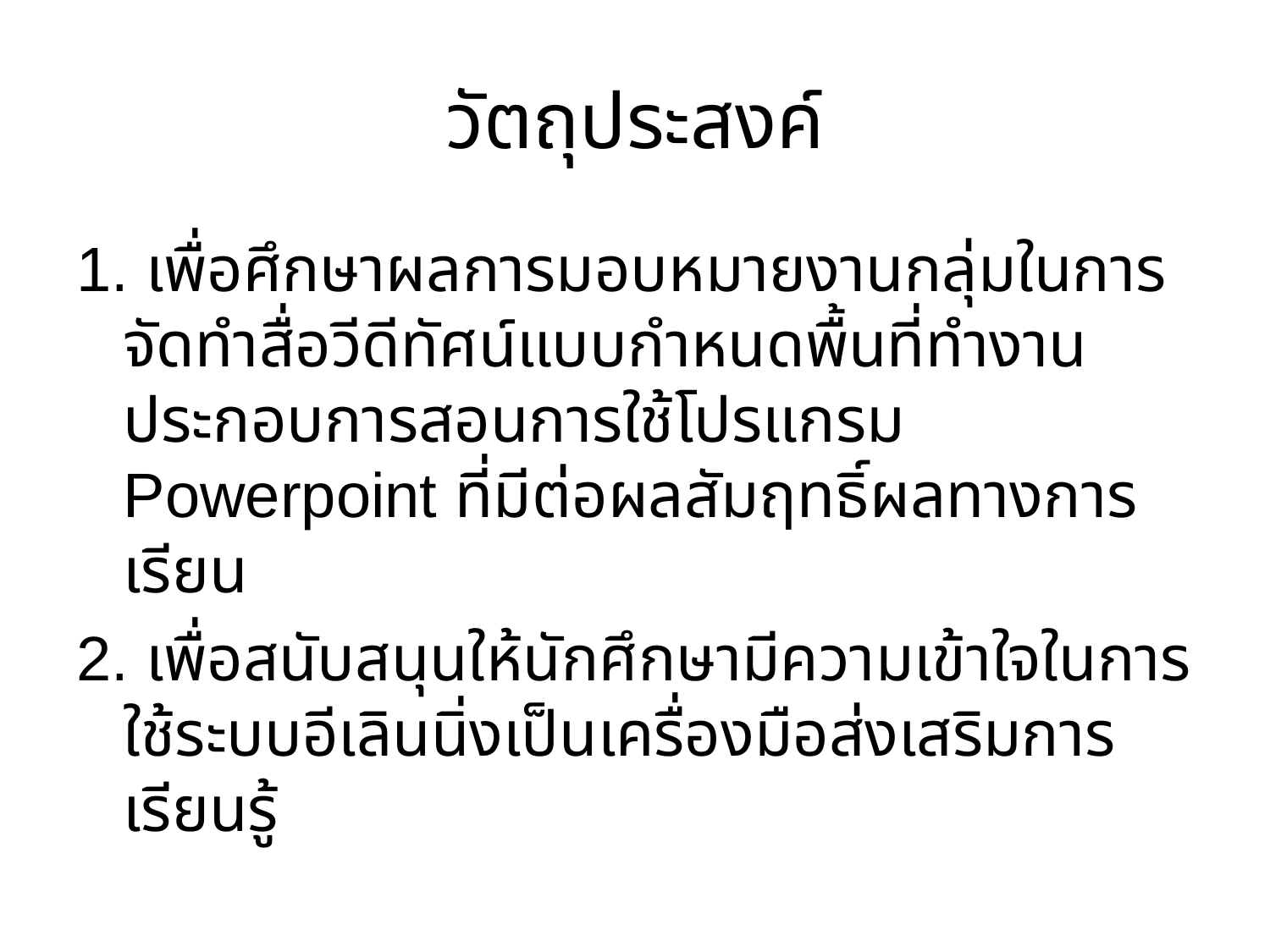

# วัตถุประสงค์
1. เพื่อศึกษาผลการมอบหมายงานกลุ่มในการจัดทำสื่อวีดีทัศน์แบบกำหนดพื้นที่ทำงาน ประกอบการสอนการใช้โปรแกรม Powerpoint ที่มีต่อผลสัมฤทธิ์ผลทางการเรียน
2. เพื่อสนับสนุนให้นักศึกษามีความเข้าใจในการใช้ระบบอีเลินนิ่งเป็นเครื่องมือส่งเสริมการเรียนรู้